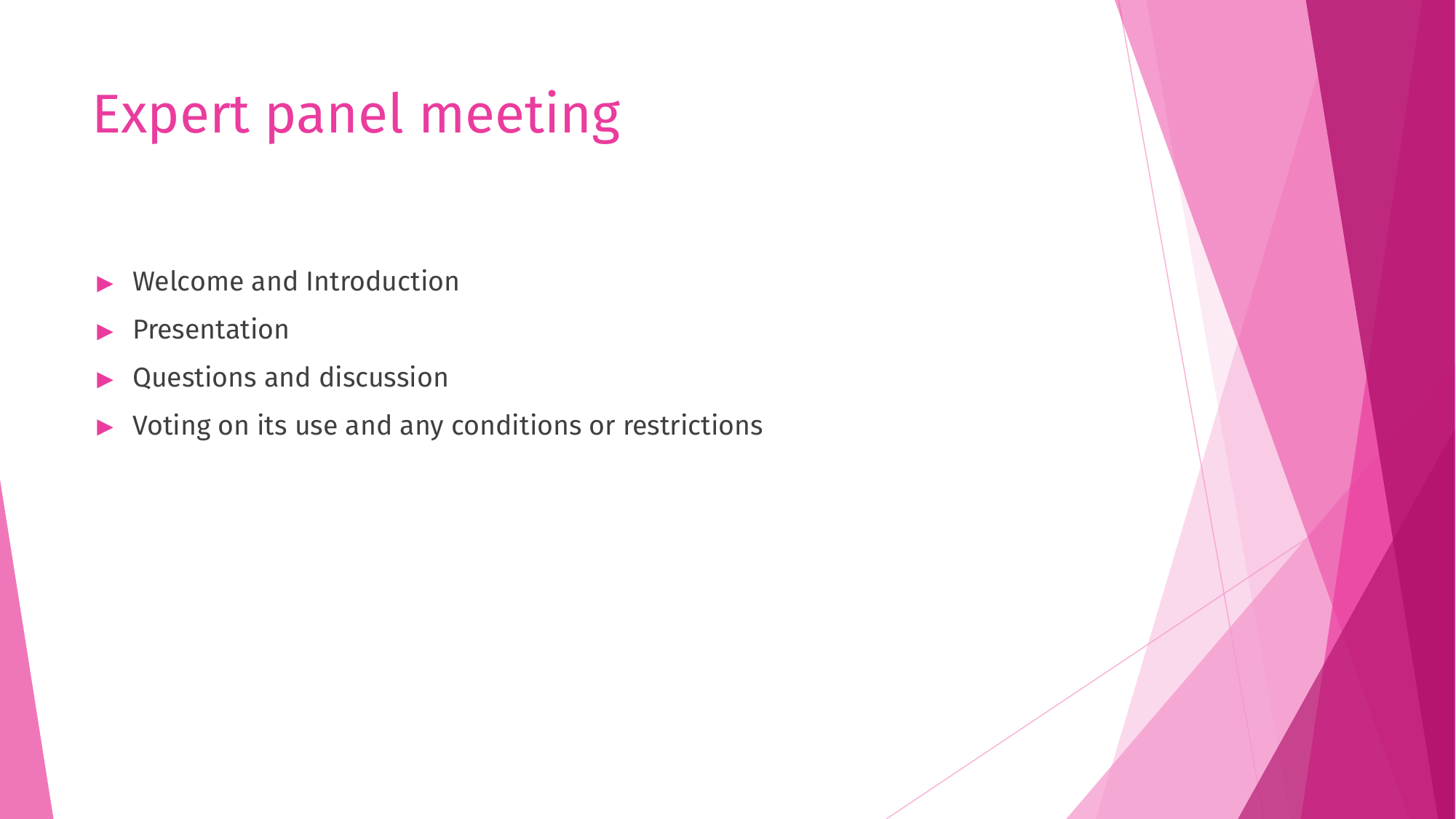

# Expert panel meeting
Welcome and Introduction
Presentation
Questions and discussion
Voting on its use and any conditions or restrictions